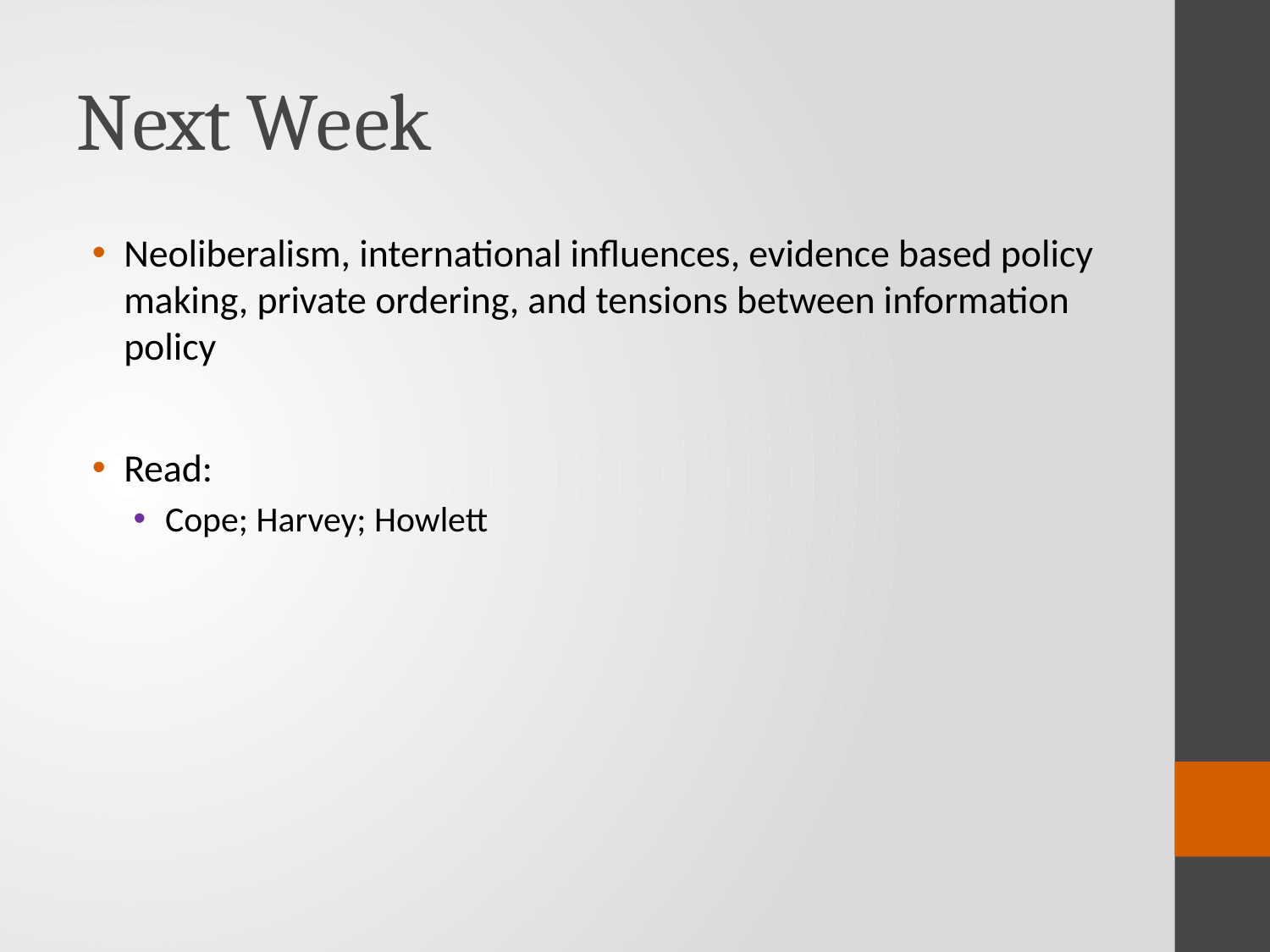

# Next Week
Neoliberalism, international influences, evidence based policy making, private ordering, and tensions between information policy

Read:
Cope; Harvey; Howlett